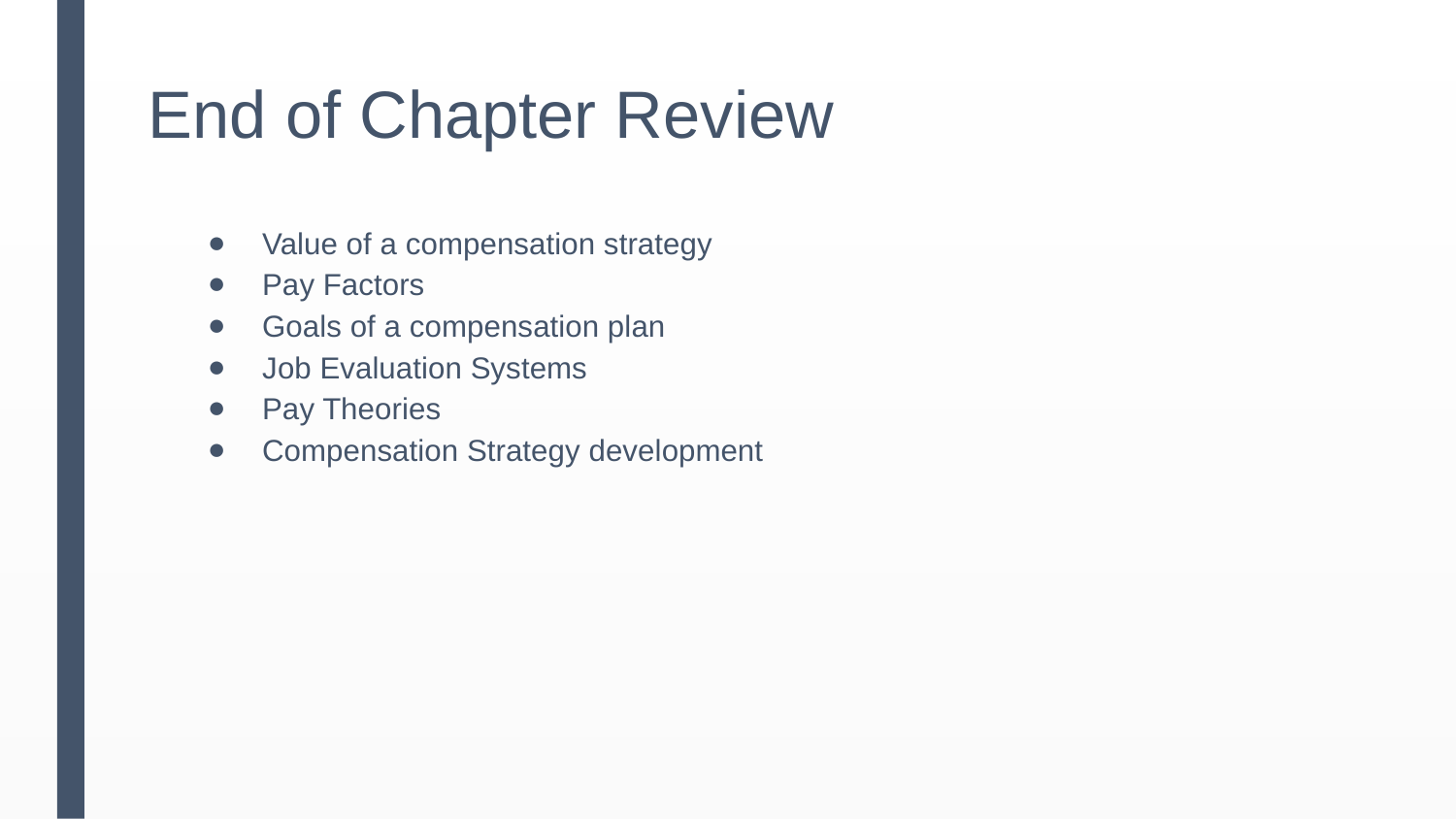

# End of Chapter Review
Value of a compensation strategy
Pay Factors
Goals of a compensation plan
Job Evaluation Systems
Pay Theories
Compensation Strategy development